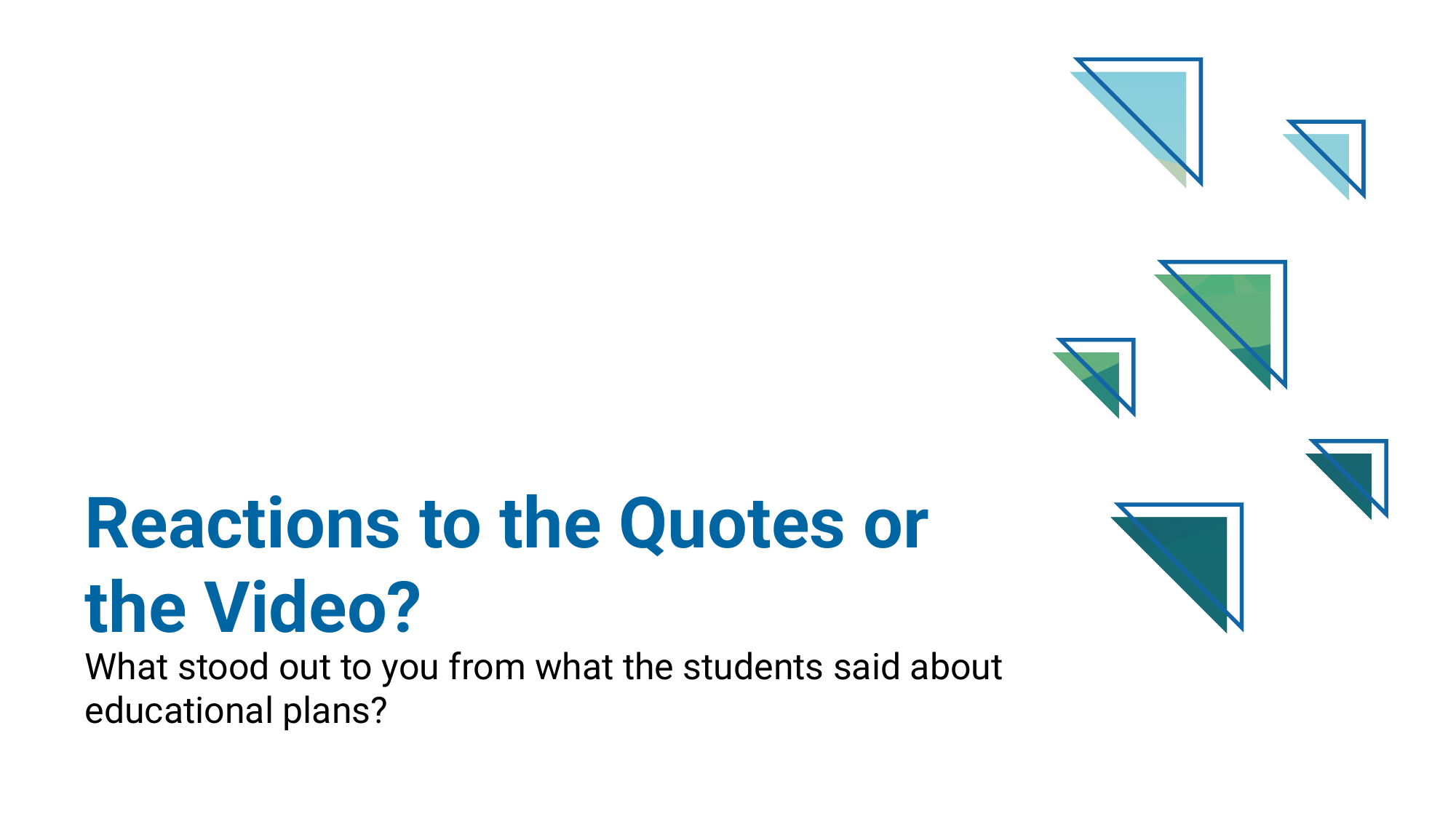

# Reactions to the Quotes or the Video?
What stood out to you from what the students said about educational plans?